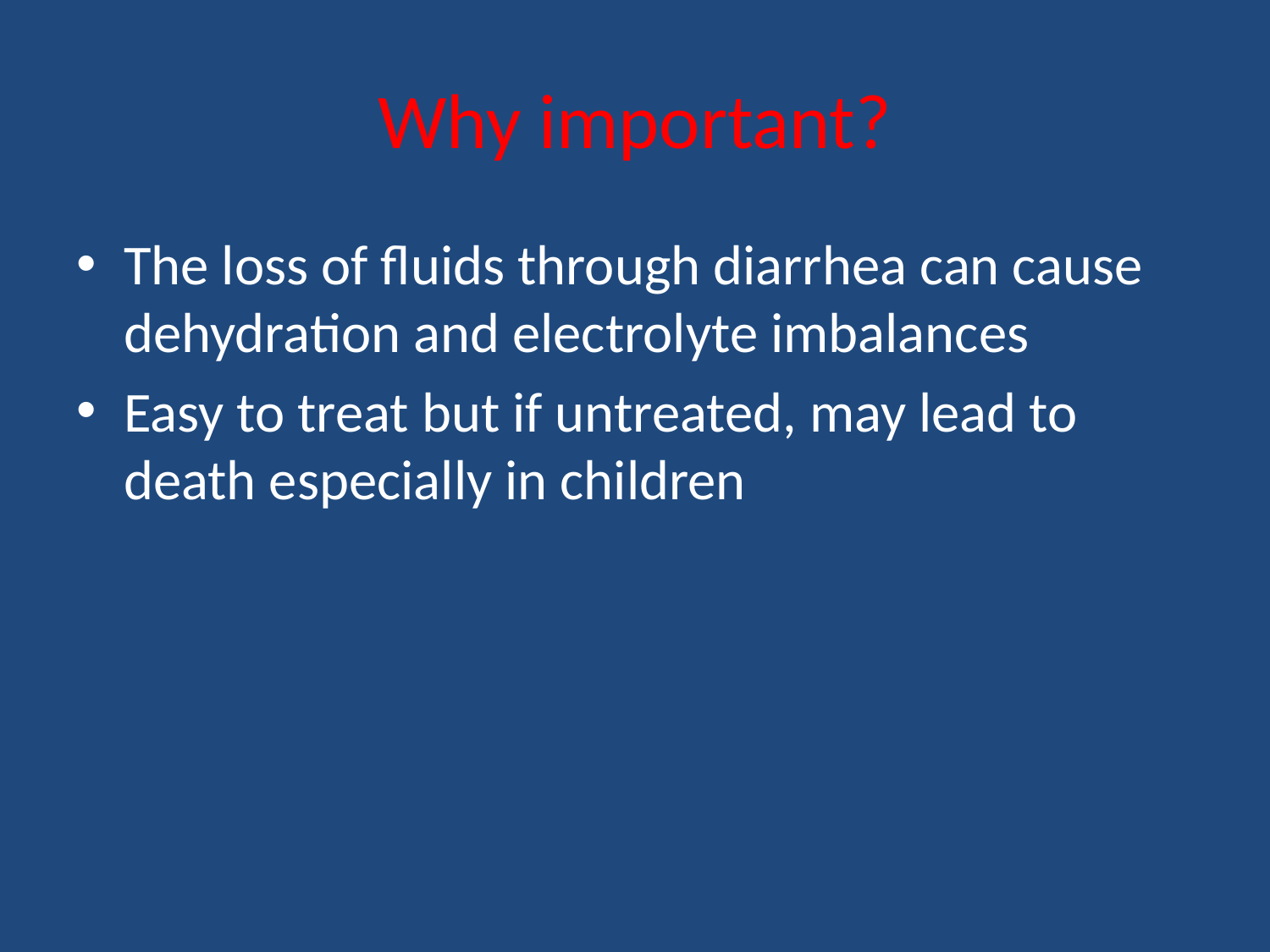

# Why important?
The loss of fluids through diarrhea can cause dehydration and electrolyte imbalances
Easy to treat but if untreated, may lead to death especially in children